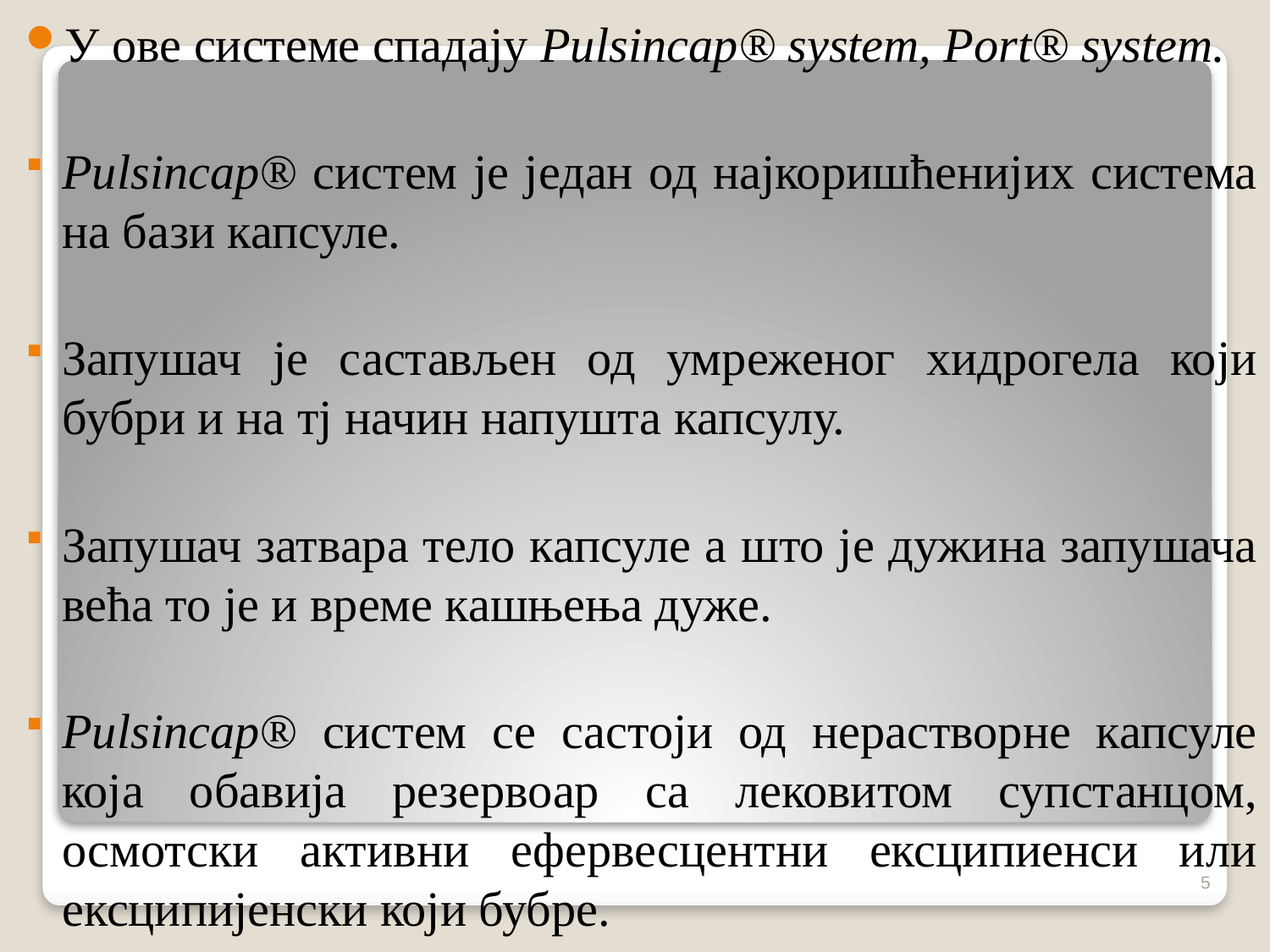

У ове системе спадају Pulsincap® system, Port® system.

Pulsincap® систем је један од најкоришћенијих система на бази капсуле.

Запушач је састављен од умреженог хидрогела који бубри и на тј начин напушта капсулу.

Запушач затвара тело капсуле а што је дужина запушача већа то је и време кашњења дуже.

Pulsincap® систем се састоји од нерастворне капсуле која обавија резервоар са лековитом супстанцом, осмотски активни ефервесцентни ексципиенси или ексципијенски који бубре.

5